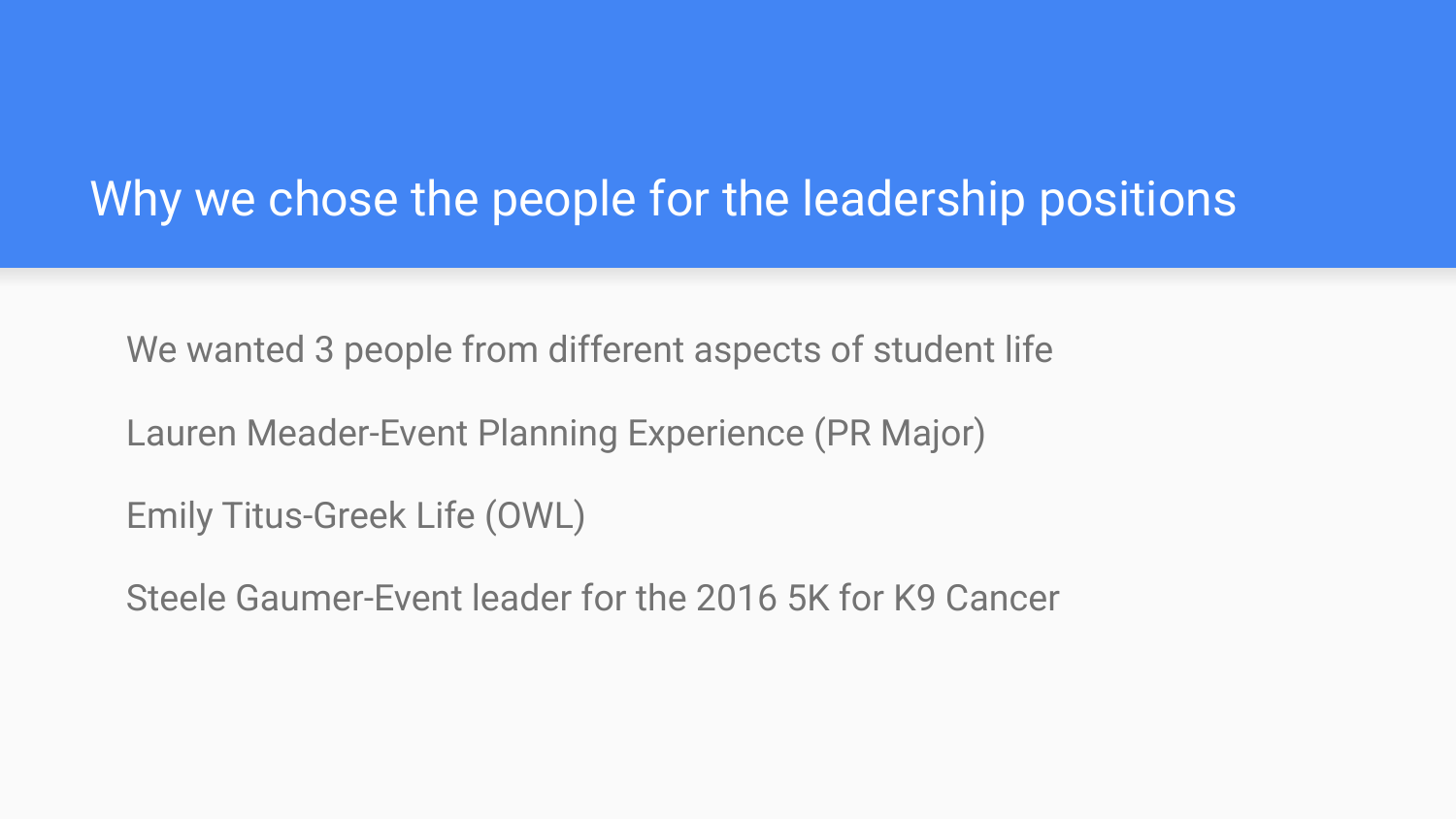

# Why we chose the people for the leadership positions
We wanted 3 people from different aspects of student life
Lauren Meader-Event Planning Experience (PR Major)
Emily Titus-Greek Life (OWL)
Steele Gaumer-Event leader for the 2016 5K for K9 Cancer